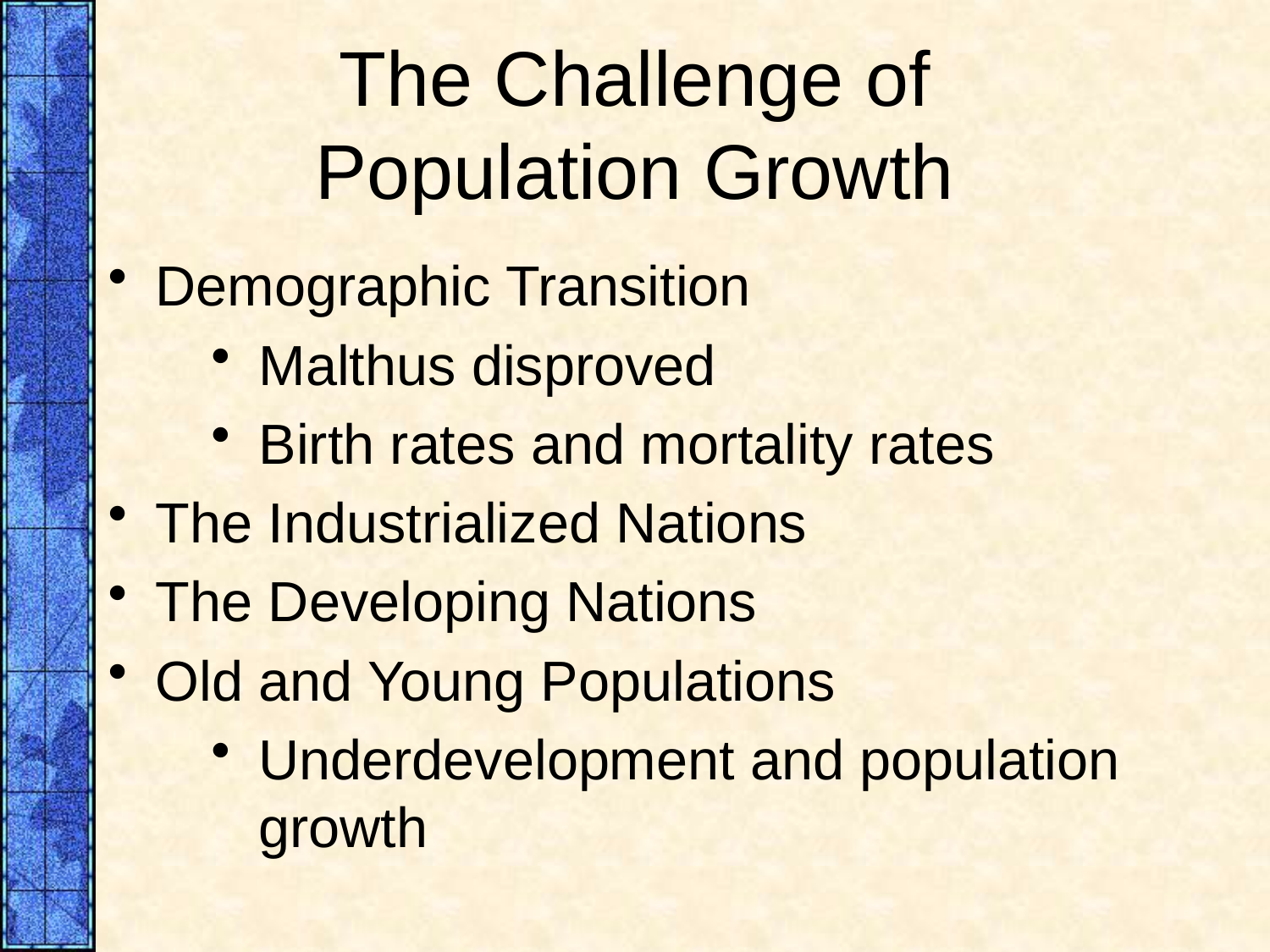

# The Challenge of Population Growth
Demographic Transition
Malthus disproved
Birth rates and mortality rates
The Industrialized Nations
The Developing Nations
Old and Young Populations
Underdevelopment and population growth